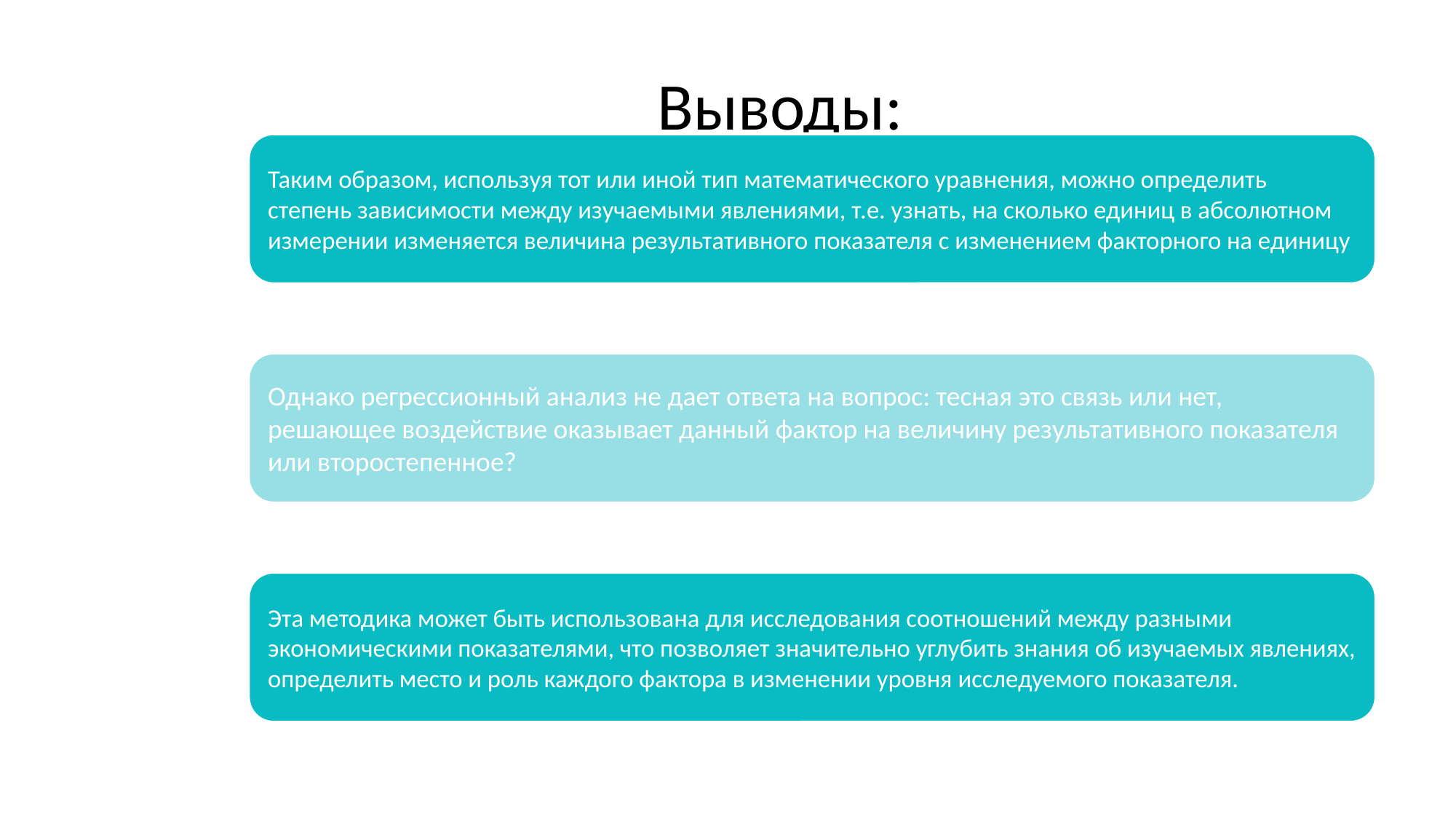

# Выводы:
Таким образом, используя тот или иной тип математического уравнения, можно определить степень зависимости между изучаемыми явлениями, т.е. узнать, на сколько единиц в абсолютном измерении изменяется величина результативного показателя с изменением факторного на единицу
Эта методика может быть использована для исследования соотношений между разными экономическими показателями, что позволяет значительно углубить знания об изучаемых явлениях, определить место и роль каждого фактора в изменении уровня исследуемого показателя.
Однако регрессионный анализ не дает ответа на вопрос: тесная это связь или нет, решающее воздействие оказывает данный фактор на величину результативного показателя или второстепенное?